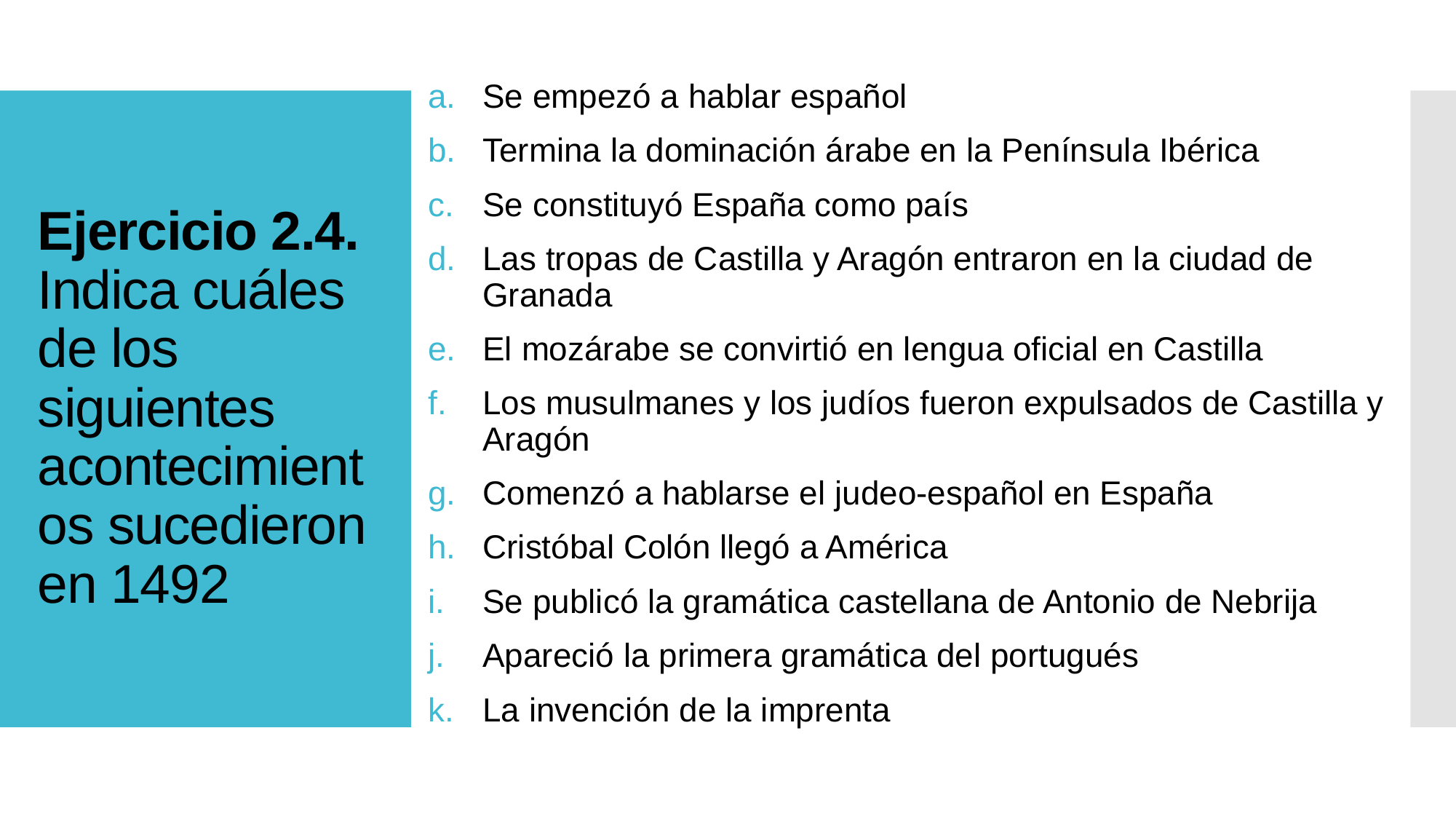

Se empezó a hablar español
Termina la dominación árabe en la Península Ibérica
Se constituyó España como país
Las tropas de Castilla y Aragón entraron en la ciudad de Granada
El mozárabe se convirtió en lengua oficial en Castilla
Los musulmanes y los judíos fueron expulsados de Castilla y Aragón
Comenzó a hablarse el judeo-español en España
Cristóbal Colón llegó a América
Se publicó la gramática castellana de Antonio de Nebrija
Apareció la primera gramática del portugués
La invención de la imprenta
# Ejercicio 2.4. Indica cuáles de los siguientes acontecimientos sucedieron en 1492